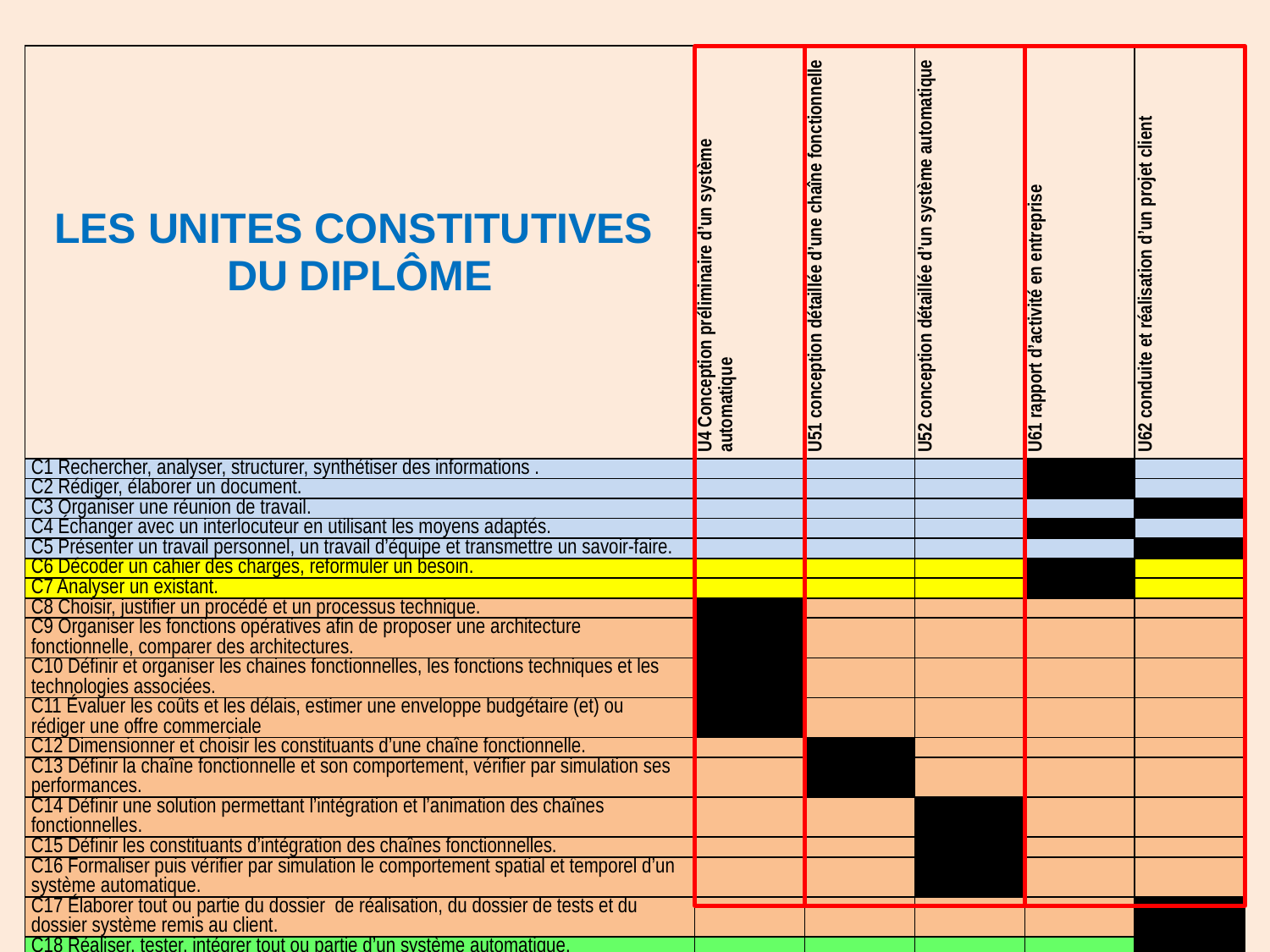

| LES UNITES CONSTITUTIVES DU DIPLÔME | U4 Conception préliminaire d’un système automatique | U51 conception détaillée d’une chaîne fonctionnelle | U52 conception détaillée d’un système automatique | U61 rapport d’activité en entreprise | U62 conduite et réalisation d’un projet client |
| --- | --- | --- | --- | --- | --- |
| C1 Rechercher, analyser, structurer, synthétiser des informations . |  |  |  |  |  |
| C2 Rédiger, élaborer un document. |  |  |  |  |  |
| C3 Organiser une réunion de travail. |  |  |  |  |  |
| C4 Échanger avec un interlocuteur en utilisant les moyens adaptés. |  |  |  |  |  |
| C5 Présenter un travail personnel, un travail d’équipe et transmettre un savoir-faire. |  |  |  |  |  |
| C6 Décoder un cahier des charges, reformuler un besoin. |  |  |  |  |  |
| C7 Analyser un existant. |  |  |  |  |  |
| C8 Choisir, justifier un procédé et un processus technique. |  |  |  |  |  |
| C9 Organiser les fonctions opératives afin de proposer une architecture fonctionnelle, comparer des architectures. |  |  |  |  |  |
| C10 Définir et organiser les chaines fonctionnelles, les fonctions techniques et les technologies associées. |  |  |  |  |  |
| C11 Évaluer les coûts et les délais, estimer une enveloppe budgétaire (et) ou rédiger une offre commerciale |  |  |  |  |  |
| C12 Dimensionner et choisir les constituants d’une chaîne fonctionnelle. |  |  |  |  |  |
| C13 Définir la chaîne fonctionnelle et son comportement, vérifier par simulation ses performances. |  |  |  |  |  |
| C14 Définir une solution permettant l’intégration et l’animation des chaînes fonctionnelles. |  |  |  |  |  |
| C15 Définir les constituants d’intégration des chaînes fonctionnelles. |  |  |  |  |  |
| C16 Formaliser puis vérifier par simulation le comportement spatial et temporel d’un système automatique. |  |  |  |  |  |
| C17 Élaborer tout ou partie du dossier de réalisation, du dossier de tests et du dossier système remis au client. |  |  |  |  |  |
| C18 Réaliser, tester, intégrer tout ou partie d’un système automatique. |  |  |  |  |  |
| C19 Mettre en service et valider la conformité d’une solution par rapport à son cahier des charges fonctionnel. |  |  |  |  |  |
| C20 Mettre en œuvre des outils de la conduite de projet. |  |  |  |  |  |
| C21 Rendre compte sur l’analyse des risques et sur les dispositions prises. |  |  |  |  |  |